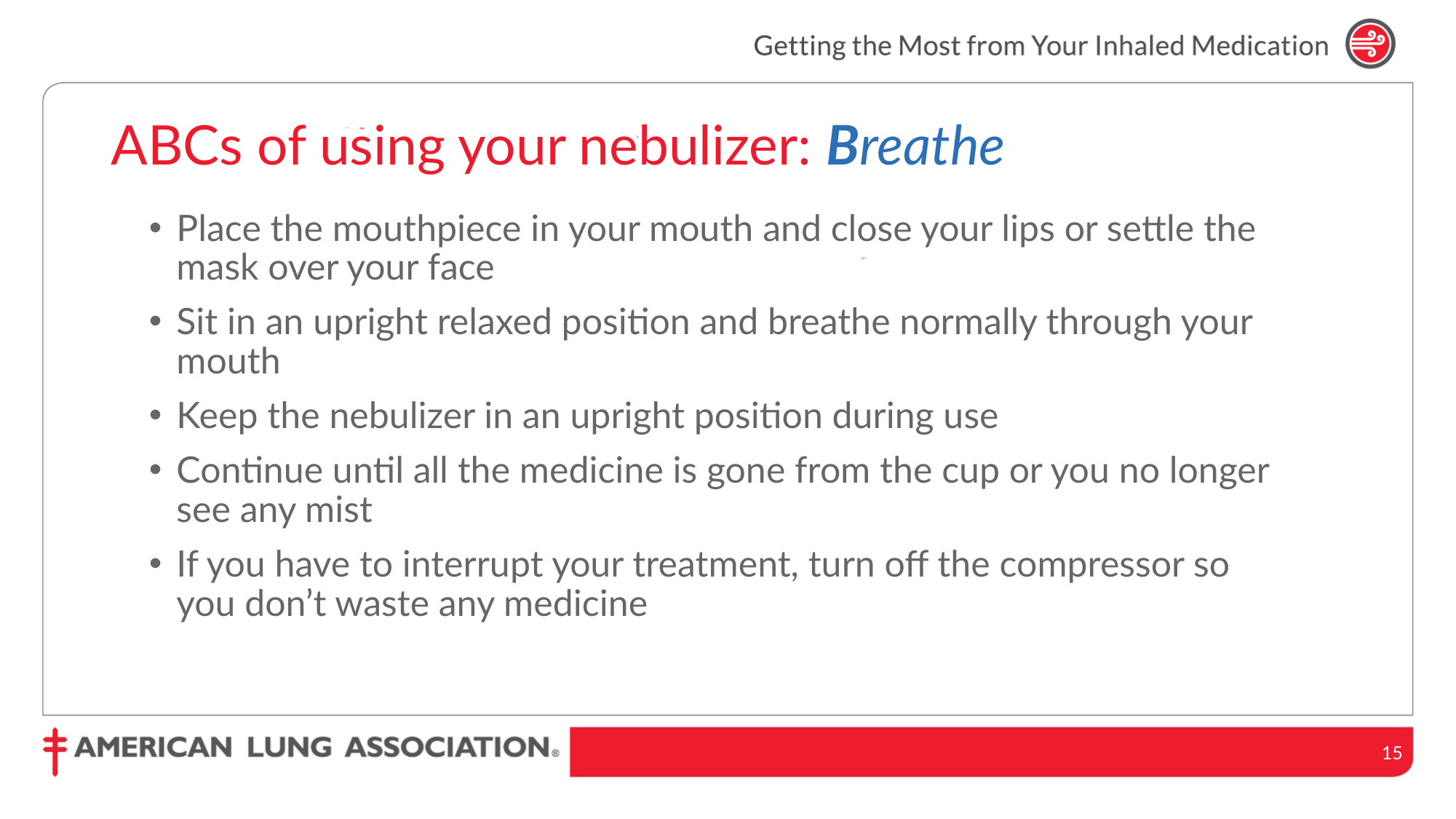

# ABCs of using your nebulizer: Breathe
Place the mouthpiece in your mouth and close your lips or settle the mask over your face
Sit in an upright relaxed position and breathe normally through your mouth
Keep the nebulizer in an upright position during use
Continue until all the medicine is gone from the cup or you no longer see any mist
If you have to interrupt your treatment, turn off the compressor so you don’t waste any medicine
15